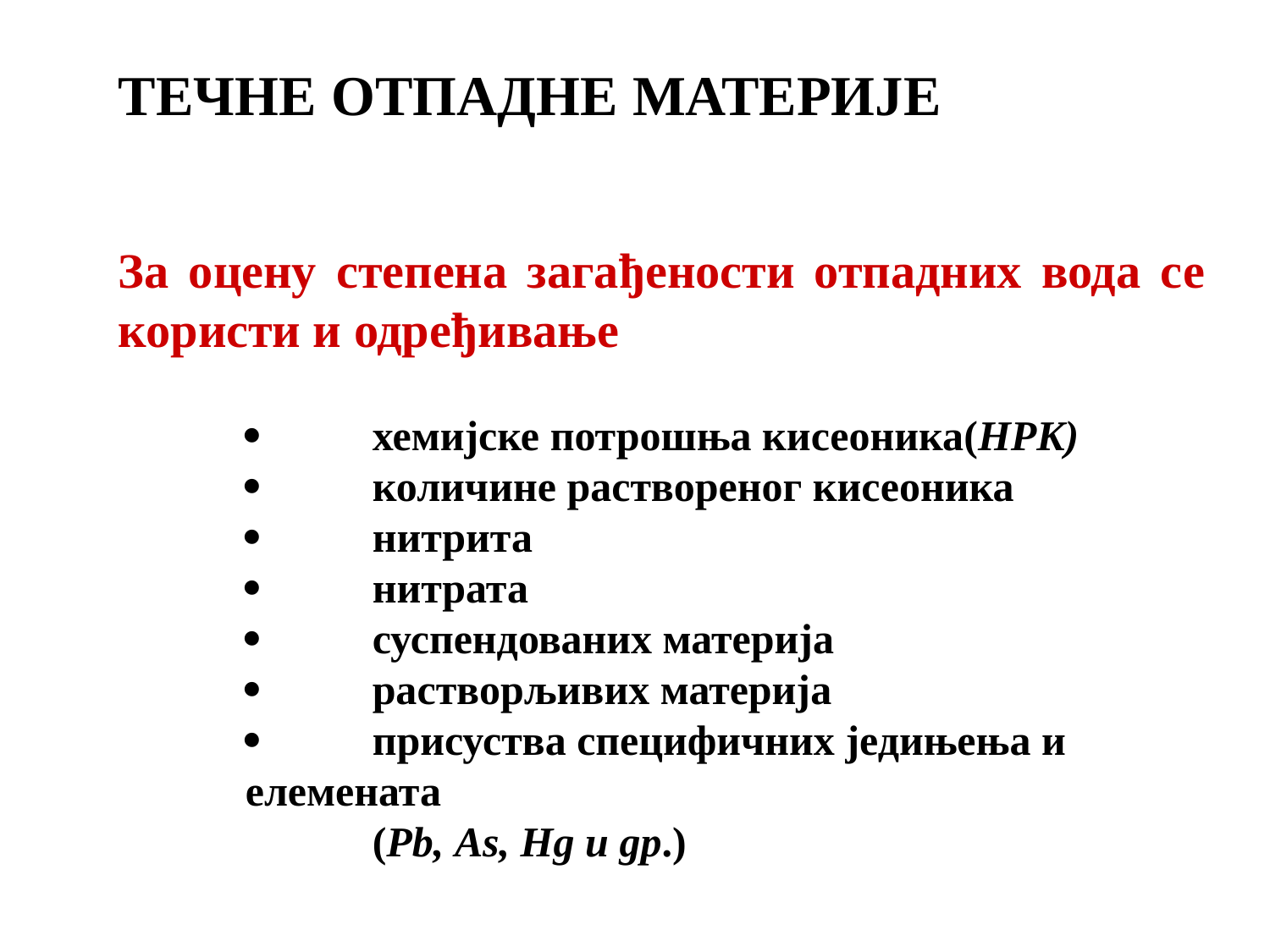

ТЕЧНЕ ОТПАДНЕ МАТЕРИЈЕ
За оцену степена загађености отпадних вода се користи и одређивање

•	хемијске потрошња кисеоника(HPK)
•	количине раствореног кисеоника
•	нитрита
•	нитрата
•	суспендованих материја
•	растворљивих материја
•	присуства специфичних једињења и елемената
	(Pb, Аs, Hg и др.)